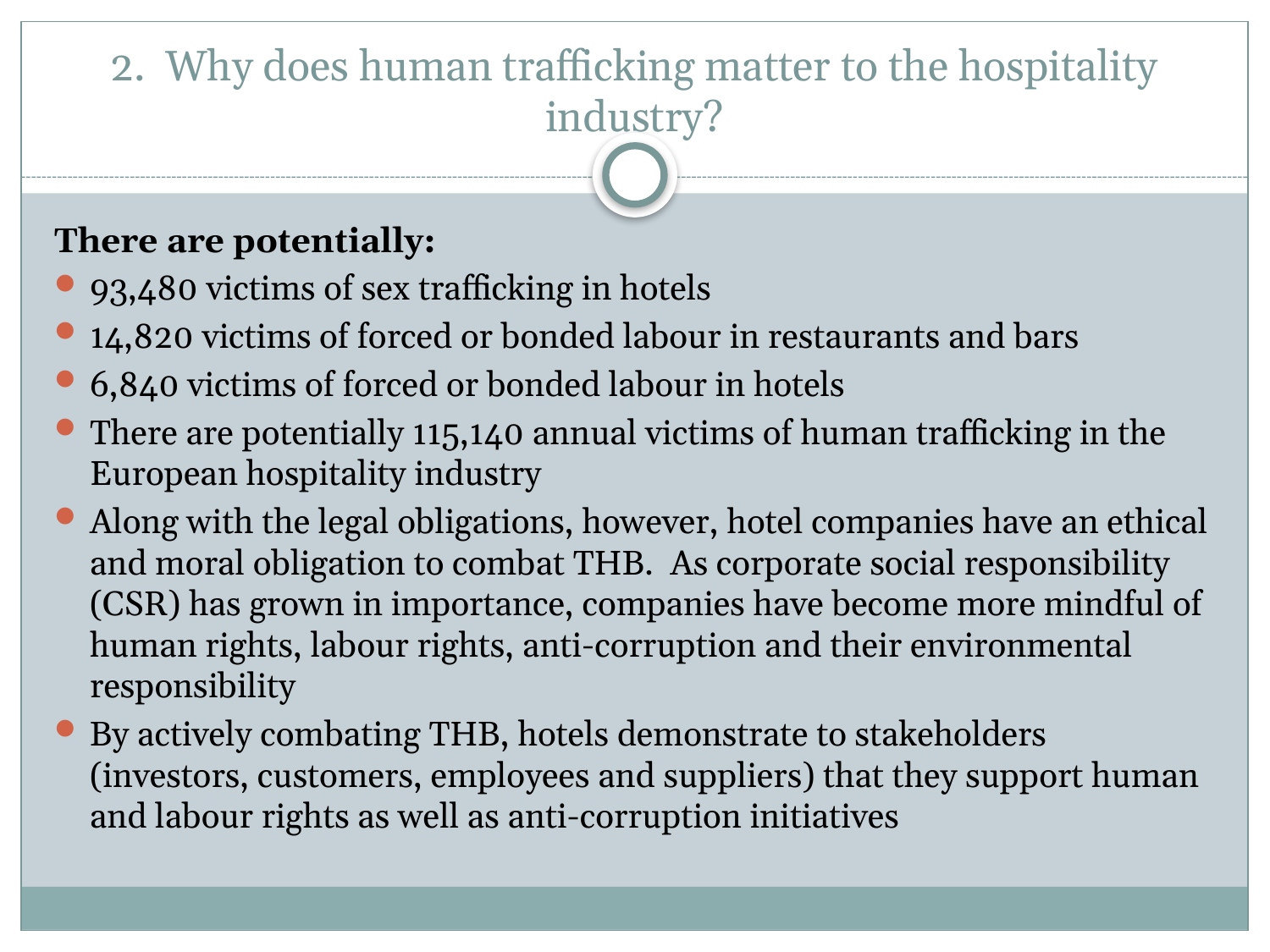

# 2.  Why does human trafficking matter to the hospitality industry?
There are potentially:
93,480 victims of sex trafficking in hotels
14,820 victims of forced or bonded labour in restaurants and bars
6,840 victims of forced or bonded labour in hotels
There are potentially 115,140 annual victims of human trafficking in the European hospitality industry
Along with the legal obligations, however, hotel companies have an ethical and moral obligation to combat THB.  As corporate social responsibility (CSR) has grown in importance, companies have become more mindful of human rights, labour rights, anti-corruption and their environmental responsibility
By actively combating THB, hotels demonstrate to stakeholders (investors, customers, employees and suppliers) that they support human and labour rights as well as anti-corruption initiatives